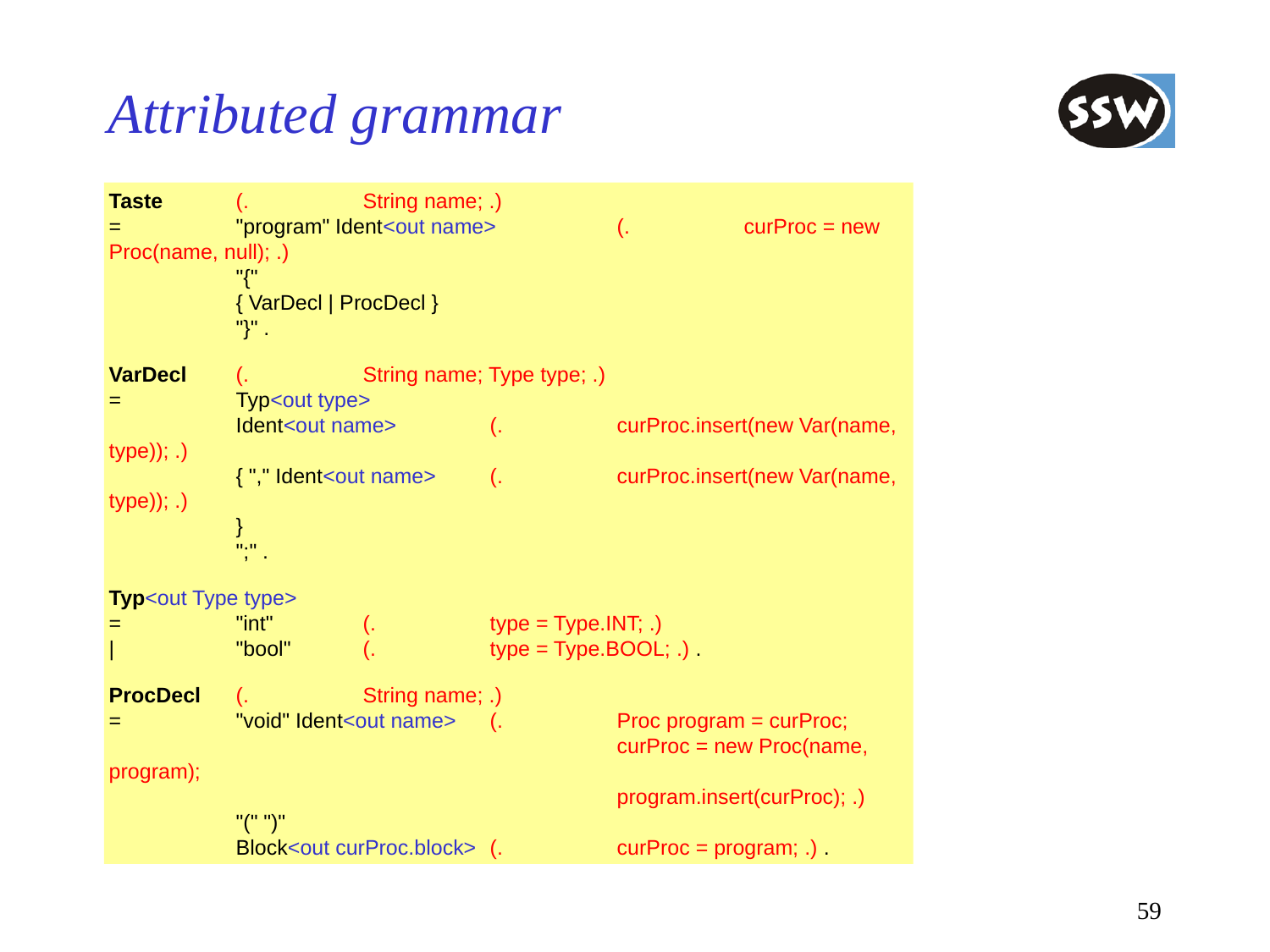

# Attributed grammar
Taste	(.	String name; .)
=	"program" Ident<out name>	(.	curProc = new Proc(name, null); .)
	"{"
	{ VarDecl | ProcDecl }
	"}" .
VarDecl	(.	String name; Type type; .)
=	Typ<out type>
	Ident<out name>	(.	curProc.insert(new Var(name, type)); .)
	{ "," Ident<out name>	(.	curProc.insert(new Var(name, type)); .)
	}
	";" .
Typ<out Type type>
=	"int"	(.	type = Type.INT; .)
|	"bool"	(.	type = Type.BOOL; .) .
ProcDecl	(.	String name; .)
=	"void" Ident<out name>	(.	Proc program = curProc;
				curProc = new Proc(name, program);
				program.insert(curProc); .)
	"(" ")"
	Block<out curProc.block>	(.	curProc = program; .) .
59